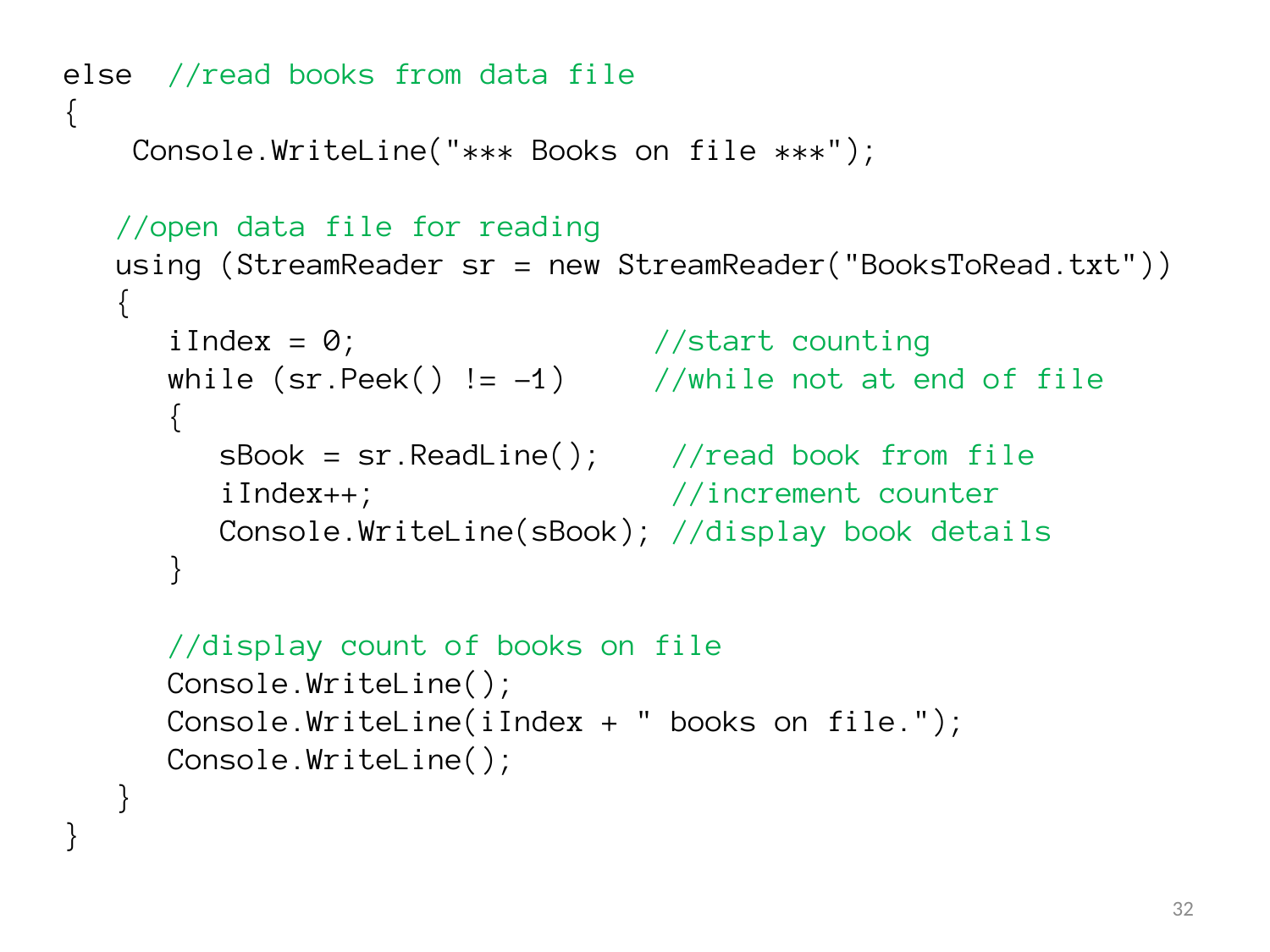

else  //read books from data file
   {
       Console.WriteLine("*** Books on file ***");

      //open data file for reading
      using (StreamReader sr = new StreamReader("BooksToRead.txt"))
      {
         iIndex = 0;                 //start counting
         while (sr.Peek() != -1)     //while not at end of file
         {
            sBook = sr.ReadLine();    //read book from file
            iIndex++;                 //increment counter
            Console.WriteLine(sBook); //display book details
         }

         //display count of books on file
         Console.WriteLine();
         Console.WriteLine(iIndex + " books on file.");
         Console.WriteLine();
      }
   }

32